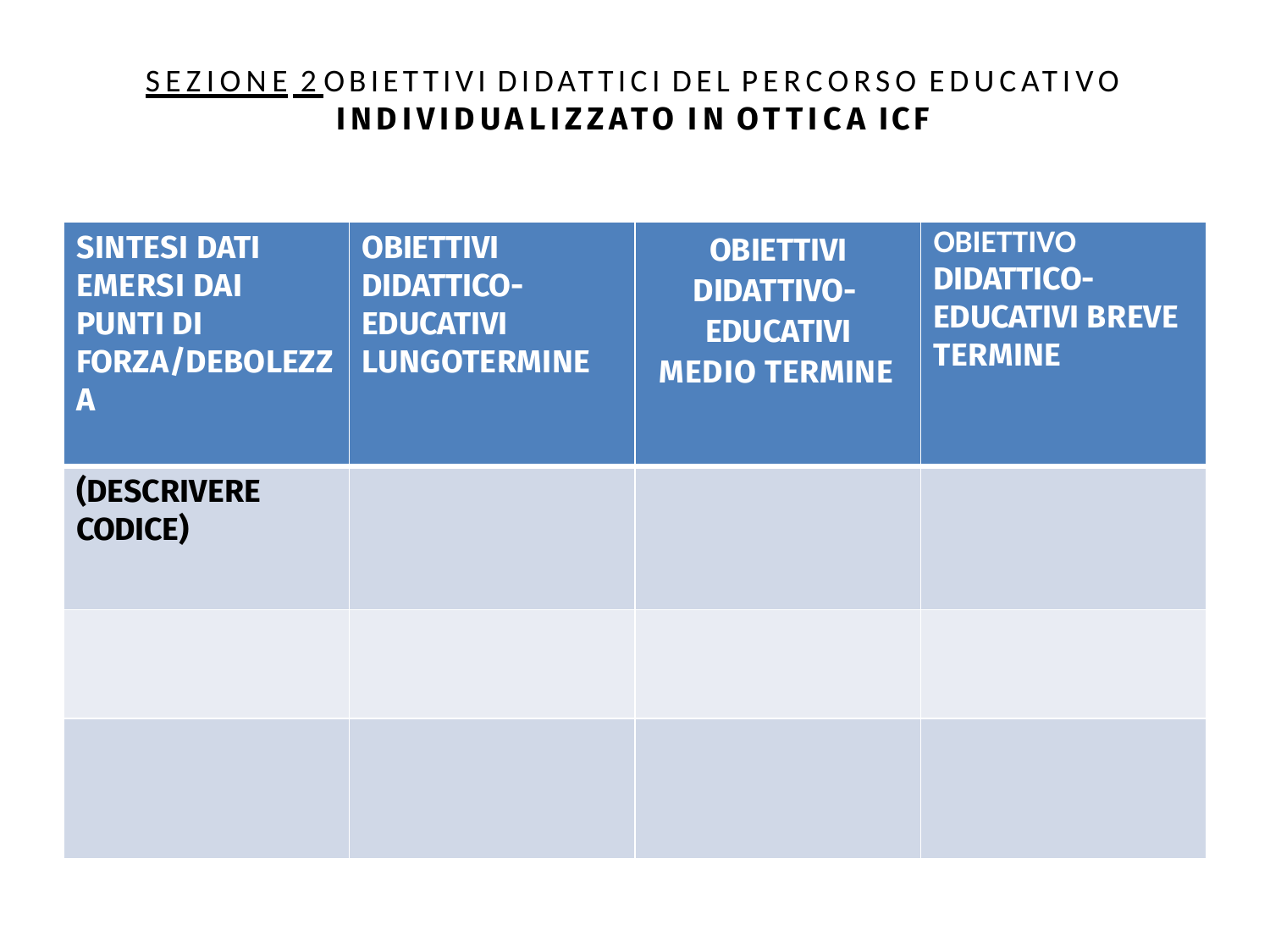

# SEZIONE 2 OBIETTIVI DIDATTICI DEL PERCORSO EDUCATIVO INDIVIDUALIZZATO IN OTTICA ICF
| SINTESI DATI EMERSI DAI PUNTI DI FORZA/DEBOLEZZA | OBIETTIVI DIDATTICO-EDUCATIVI LUNGOTERMINE | OBIETTIVI DIDATTIVO- EDUCATIVI MEDIO TERMINE | OBIETTIVO DIDATTICO- EDUCATIVI BREVE TERMINE |
| --- | --- | --- | --- |
| (DESCRIVERE CODICE) |  |  |  |
|  |  |  |  |
|  |  |  |  |